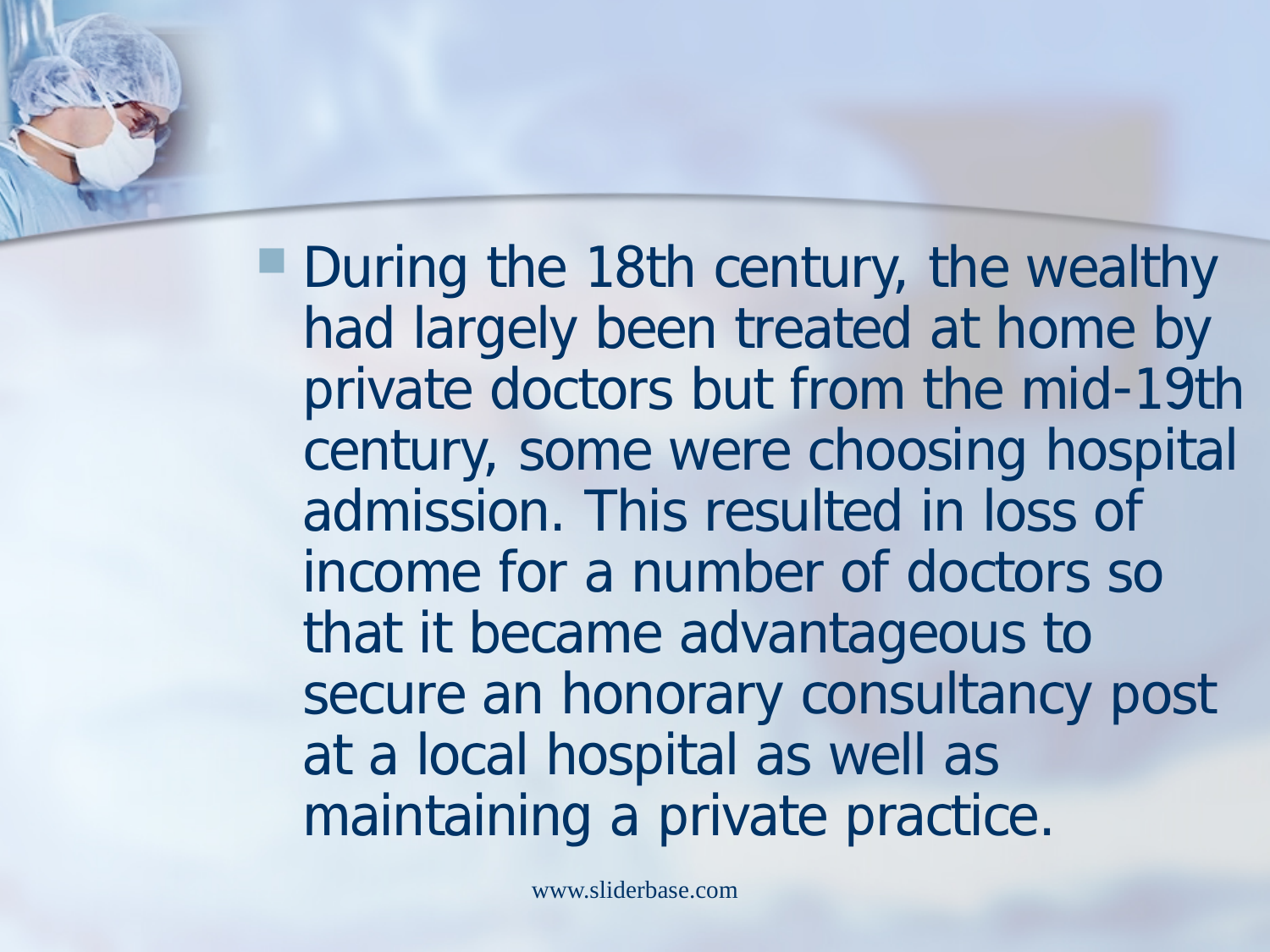

During the 18th century, the wealthy had largely been treated at home by private doctors but from the mid-19th century, some were choosing hospital admission. This resulted in loss of income for a number of doctors so that it became advantageous to secure an honorary consultancy post at a local hospital as well as maintaining a private practice.
www.sliderbase.com